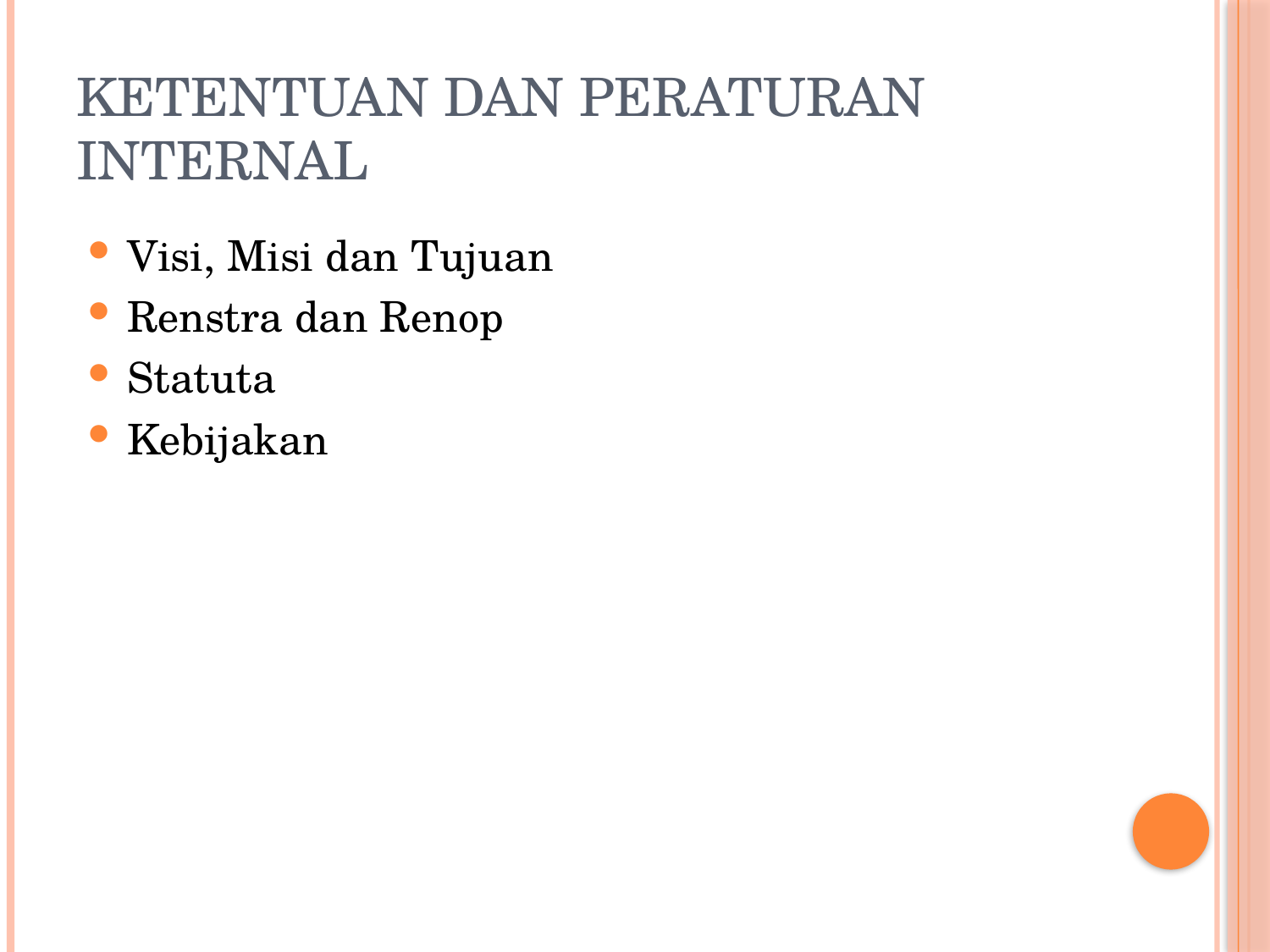

# Ketentuan dan Peraturan Internal
Visi, Misi dan Tujuan
Renstra dan Renop
Statuta
Kebijakan